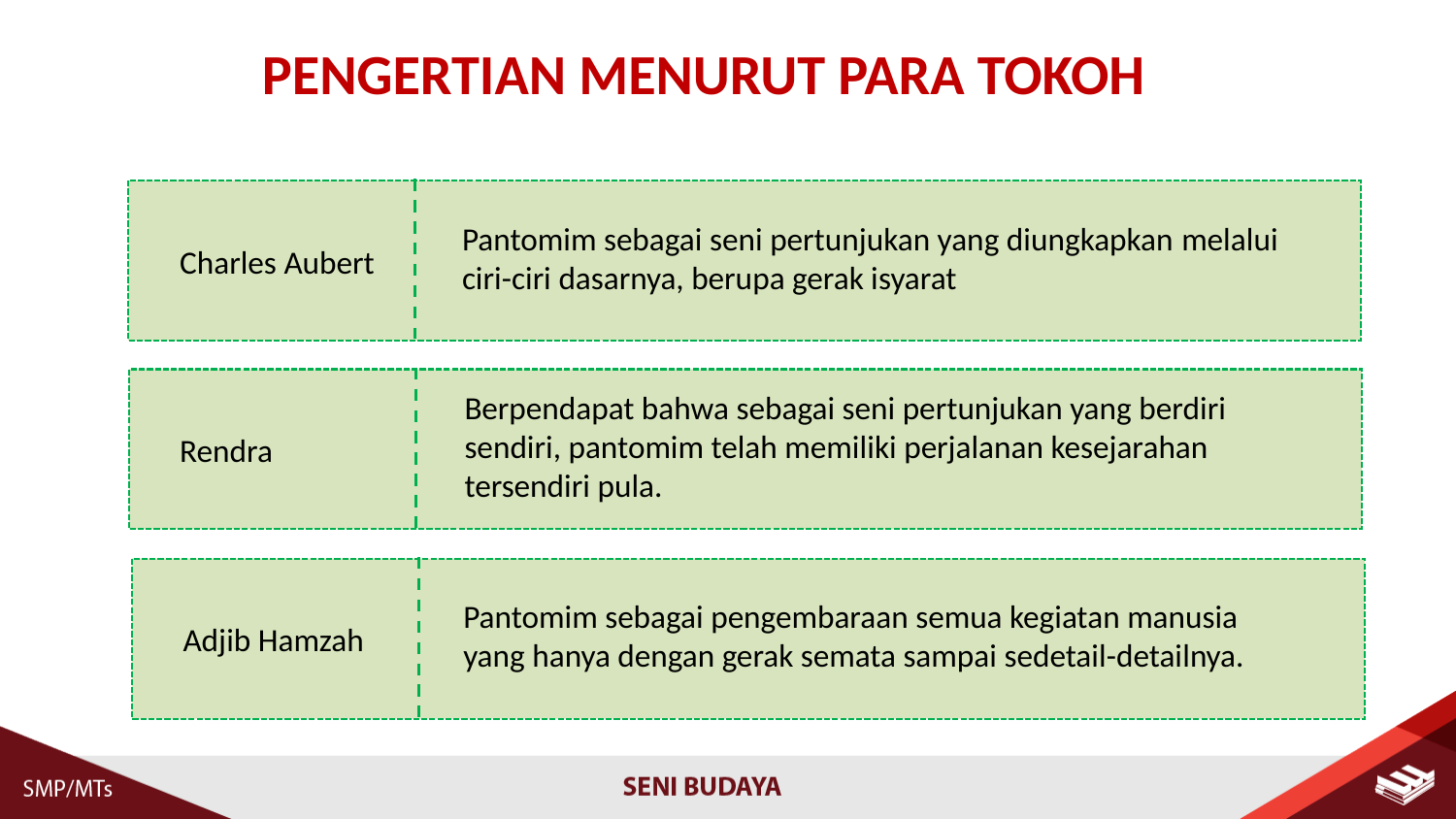

PENGERTIAN MENURUT PARA TOKOH

Pantomim sebagai seni pertunjukan yang diungkapkan melalui ciri-ciri dasarnya, berupa gerak isyarat
Charles Aubert

Berpendapat bahwa sebagai seni pertunjukan yang berdiri sendiri, pantomim telah memiliki perjalanan kesejarahan tersendiri pula.
Rendra

Pantomim sebagai pengembaraan semua kegiatan manusia yang hanya dengan gerak semata sampai sedetail-detailnya.
Adjib Hamzah